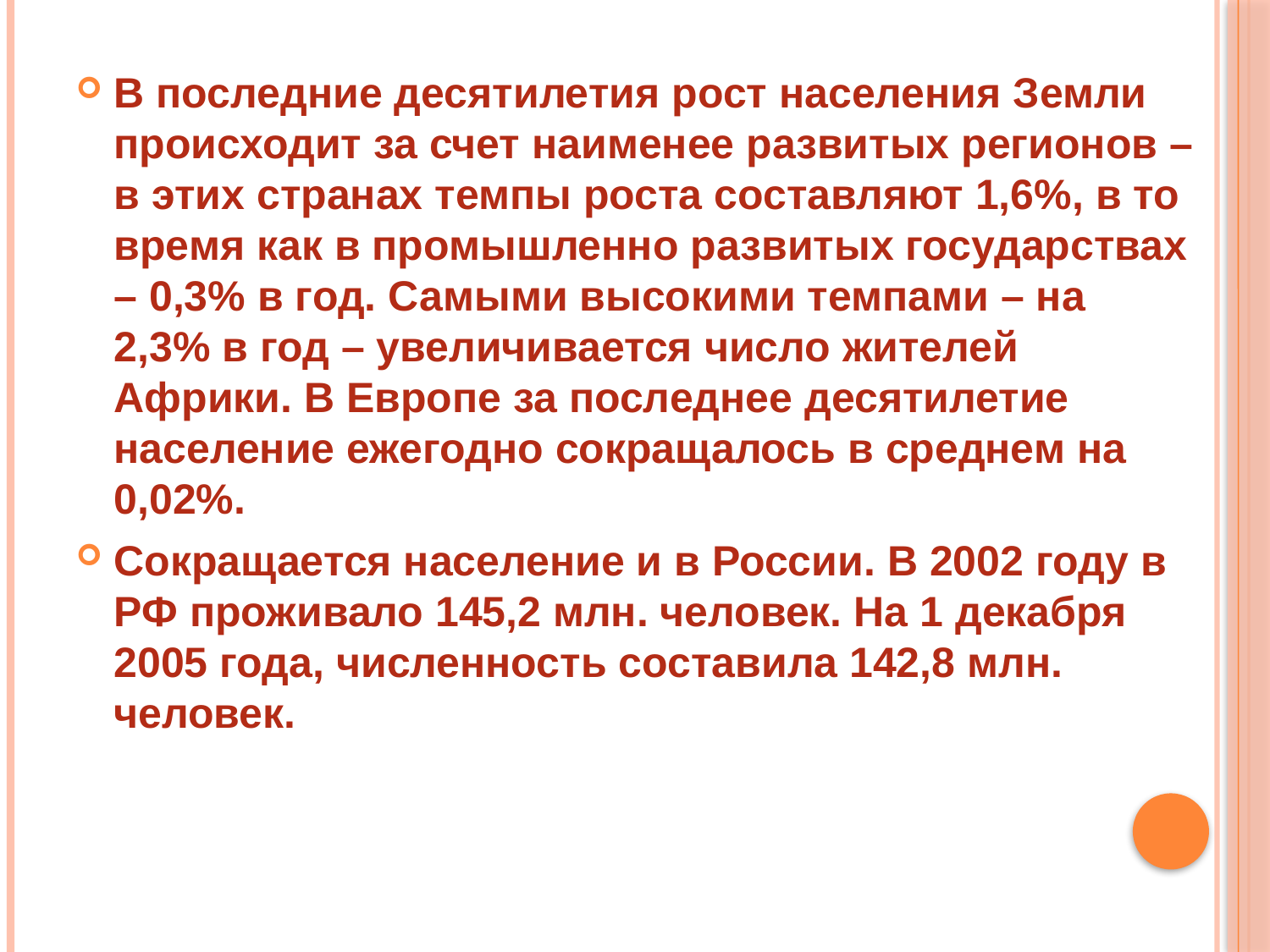

В последние десятилетия рост населения Земли происходит за счет наименее развитых регионов – в этих странах темпы роста составляют 1,6%, в то время как в промышленно развитых государствах – 0,3% в год. Самыми высокими темпами – на 2,3% в год – увеличивается число жителей Африки. В Европе за последнее десятилетие население ежегодно сокращалось в среднем на 0,02%.
Сокращается население и в России. В 2002 году в РФ проживало 145,2 млн. человек. На 1 декабря 2005 года, численность составила 142,8 млн. человек.